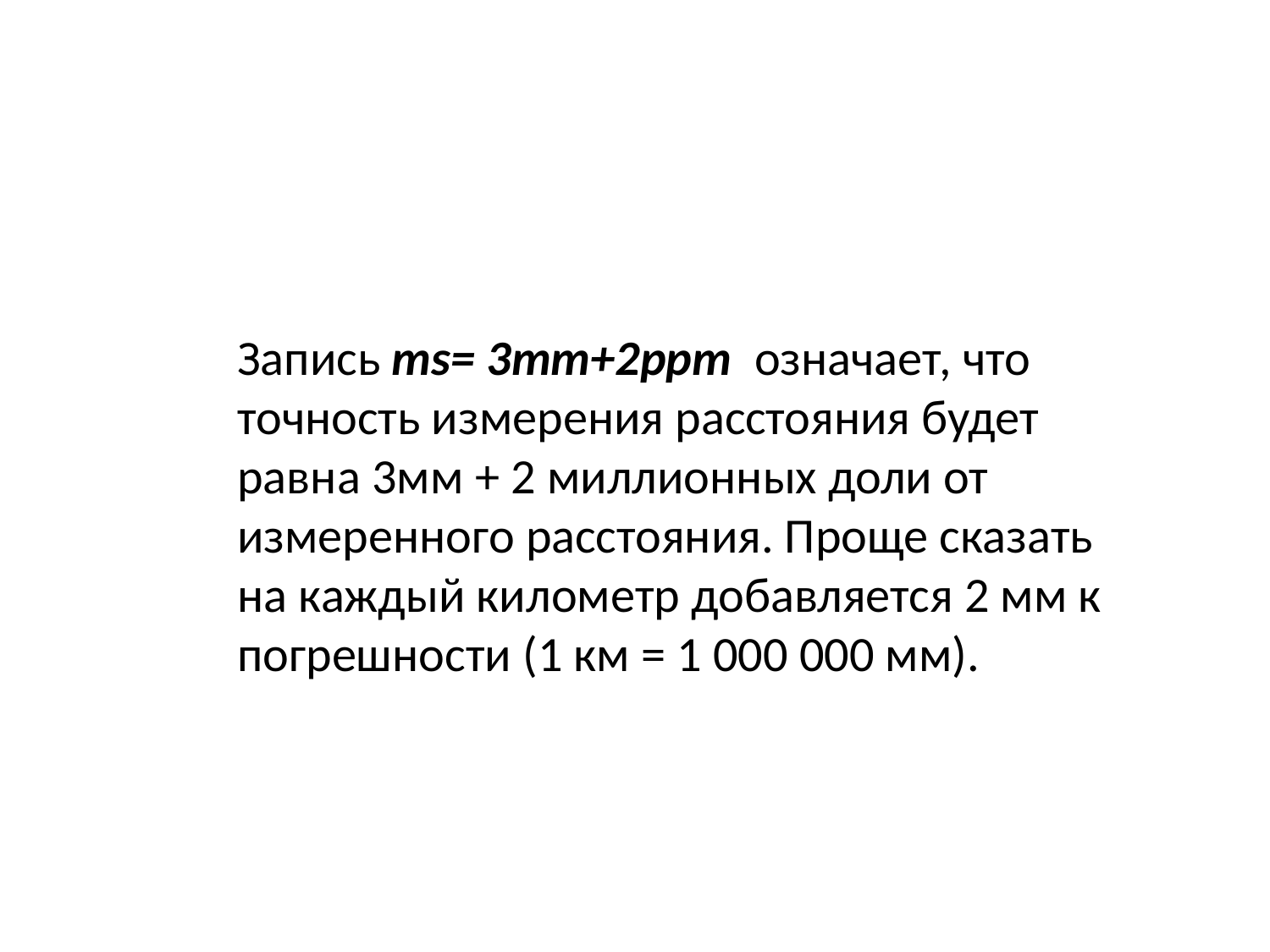

Запись ms= 3mm+2ppm  означает, что точность измерения расстояния будет равна 3мм + 2 миллионных доли от измеренного расстояния. Проще сказать на каждый километр добавляется 2 мм к погрешности (1 км = 1 000 000 мм).